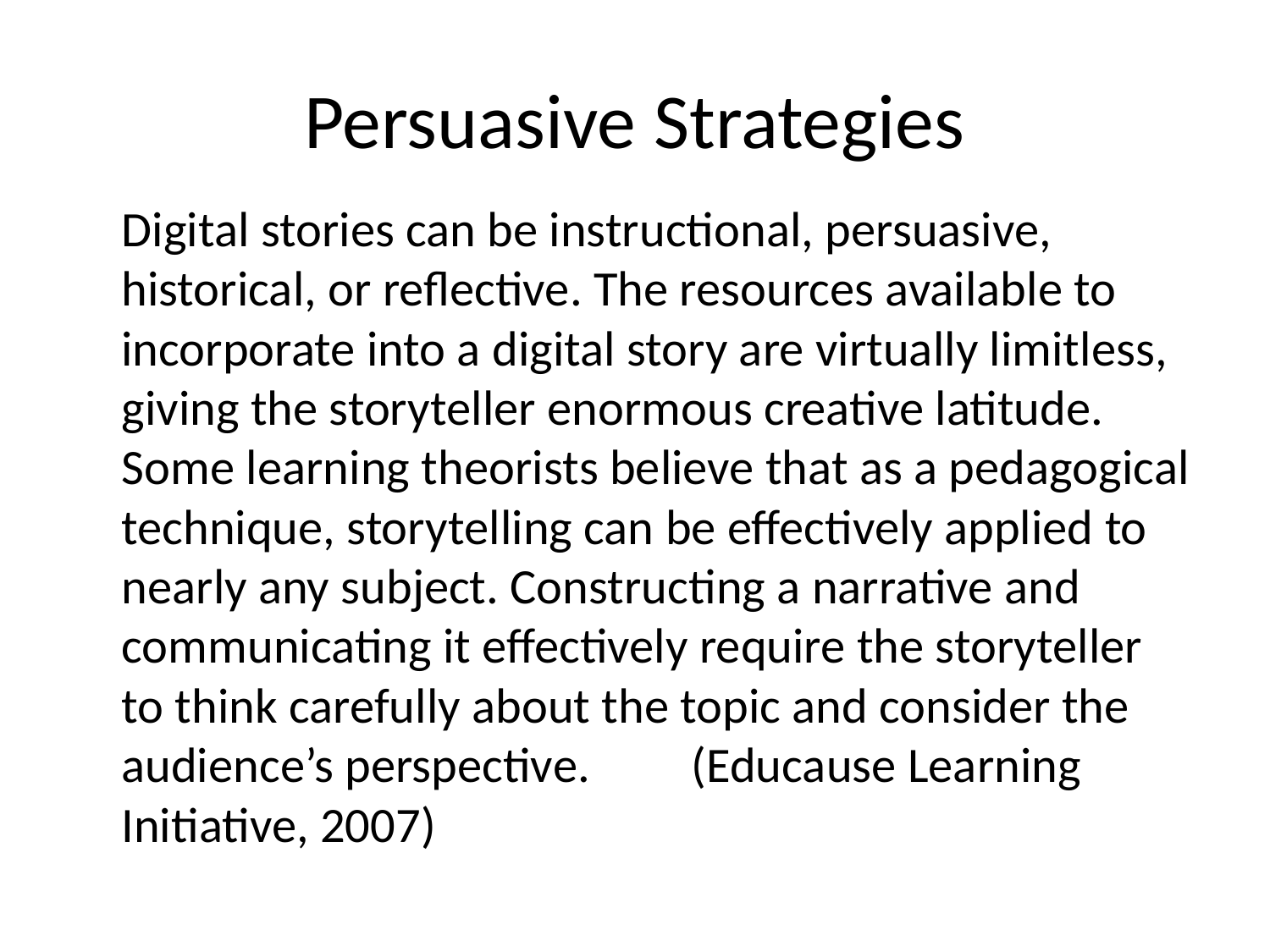

# Persuasive Strategies
	Digital stories can be instructional, persuasive, historical, or reflective. The resources available to incorporate into a digital story are virtually limitless, giving the storyteller enormous creative latitude. Some learning theorists believe that as a pedagogical technique, storytelling can be effectively applied to nearly any subject. Constructing a narrative and communicating it effectively require the storyteller to think carefully about the topic and consider the audience’s perspective.			 (Educause Learning Initiative, 2007)